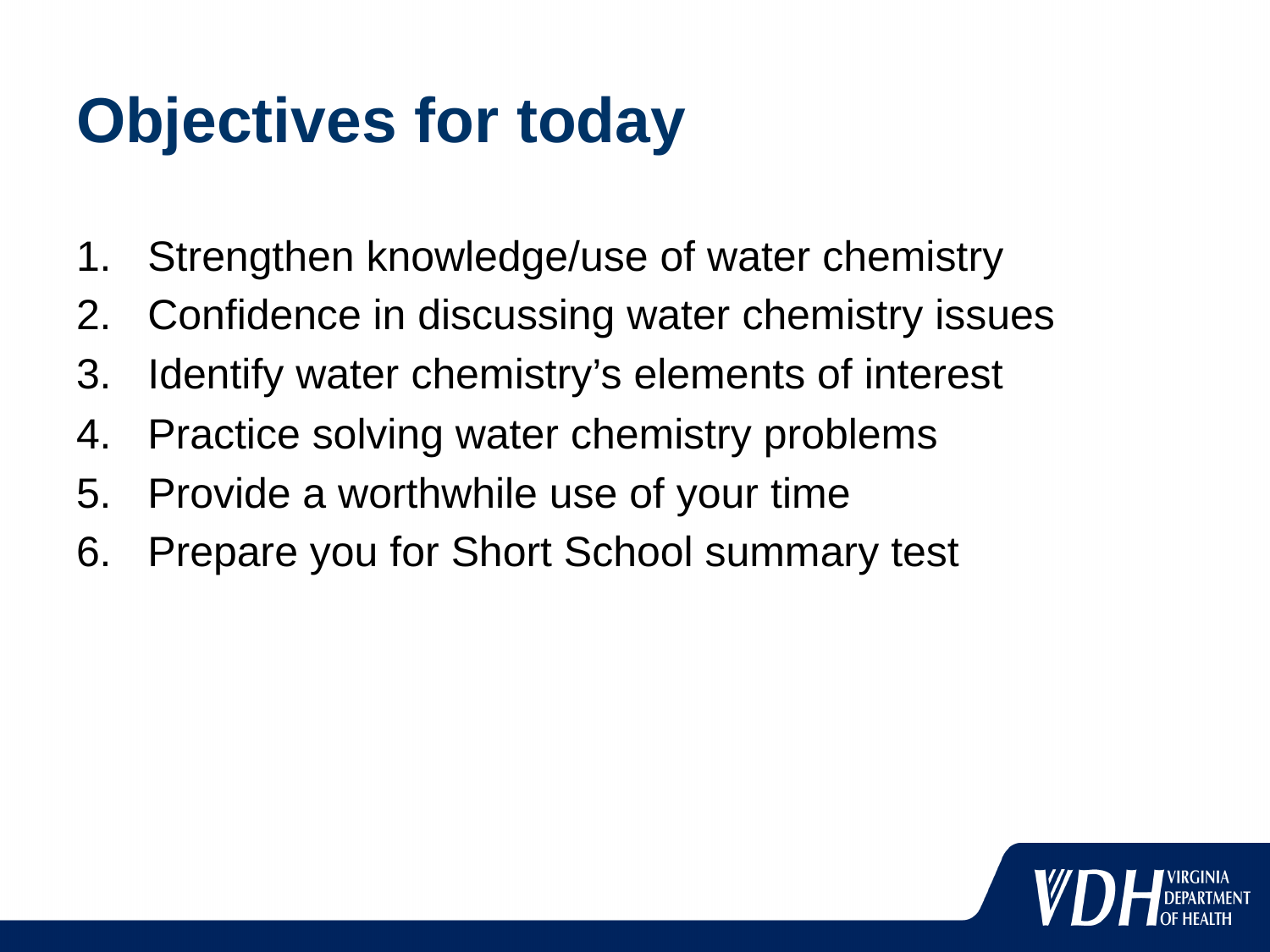

# Objectives for today
Strengthen knowledge/use of water chemistry
Confidence in discussing water chemistry issues
Identify water chemistry’s elements of interest
Practice solving water chemistry problems
Provide a worthwhile use of your time
Prepare you for Short School summary test